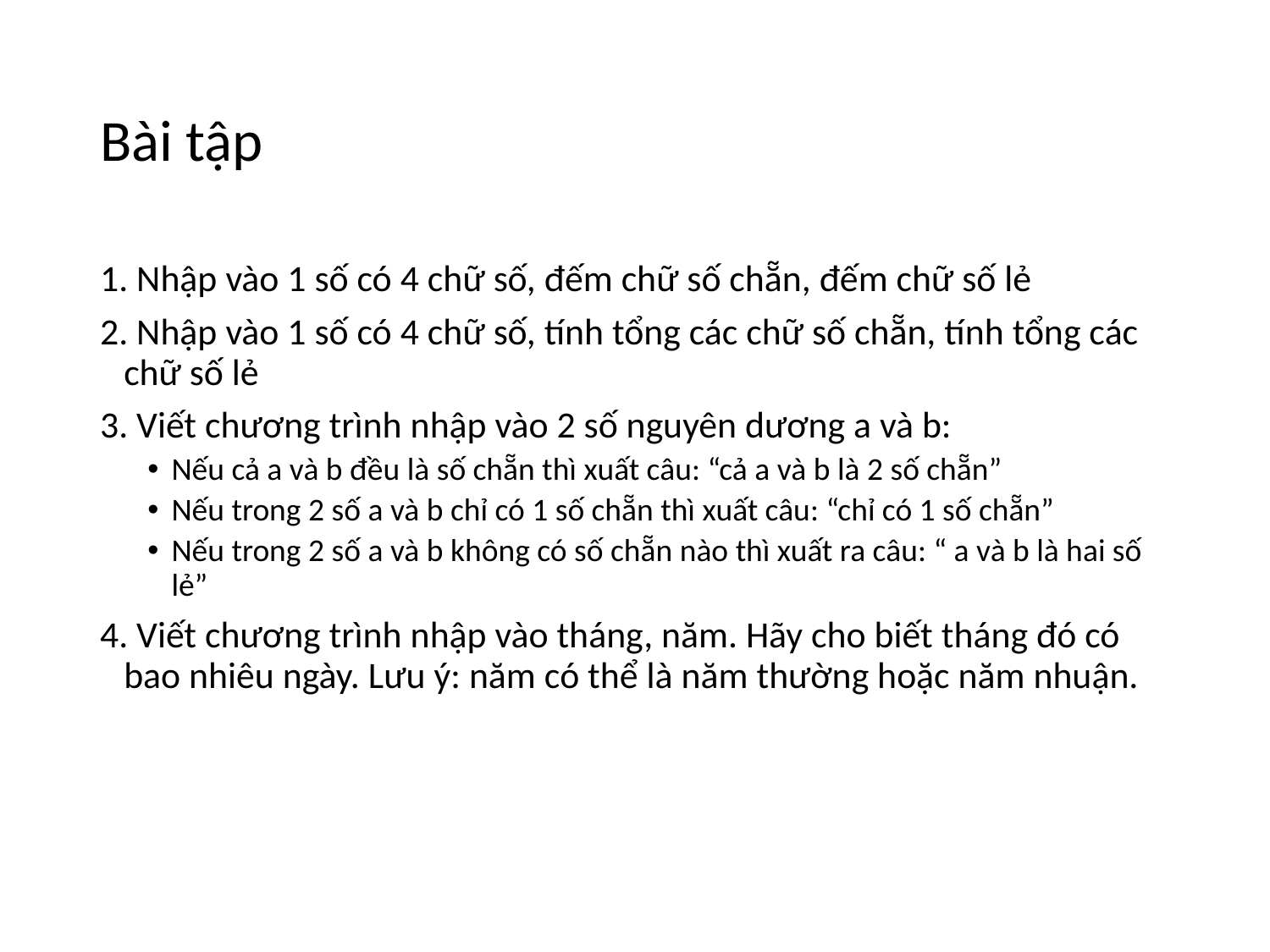

# Bài tập
1. Nhập vào 1 số có 4 chữ số, đếm chữ số chẵn, đếm chữ số lẻ
2. Nhập vào 1 số có 4 chữ số, tính tổng các chữ số chẵn, tính tổng các chữ số lẻ
3. Viết chương trình nhập vào 2 số nguyên dương a và b:
Nếu cả a và b đều là số chẵn thì xuất câu: “cả a và b là 2 số chẵn”
Nếu trong 2 số a và b chỉ có 1 số chẵn thì xuất câu: “chỉ có 1 số chẵn”
Nếu trong 2 số a và b không có số chẵn nào thì xuất ra câu: “ a và b là hai số lẻ”
4. Viết chương trình nhập vào tháng, năm. Hãy cho biết tháng đó có bao nhiêu ngày. Lưu ý: năm có thể là năm thường hoặc năm nhuận.